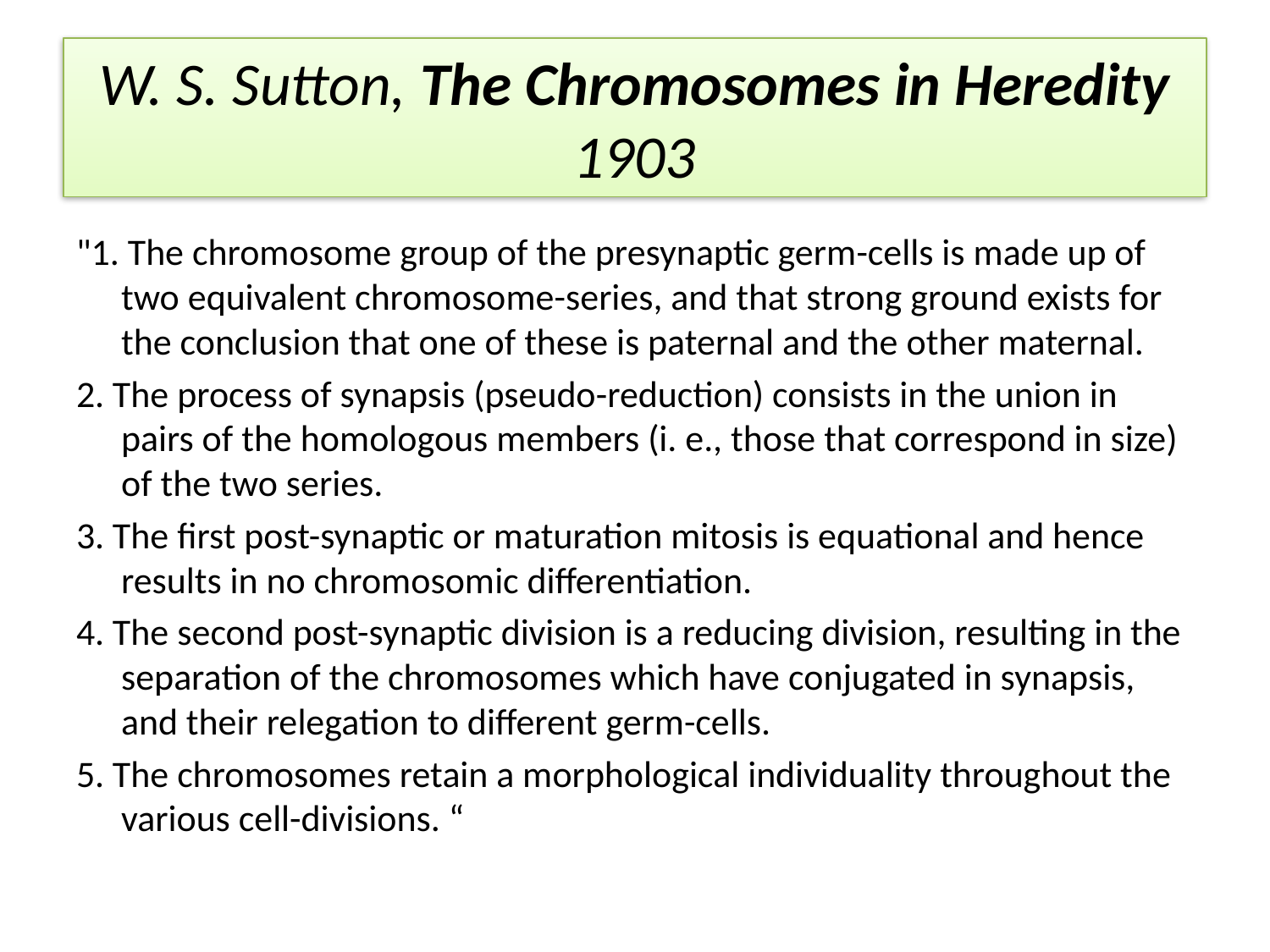

# W. S. Sutton, The Chromosomes in Heredity 1903
"1. The chromosome group of the presynaptic germ-cells is made up of two equivalent chromosome-series, and that strong ground exists for the conclusion that one of these is paternal and the other maternal.
2. The process of synapsis (pseudo-reduction) consists in the union in pairs of the homologous members (i. e., those that correspond in size) of the two series.
3. The first post-synaptic or maturation mitosis is equational and hence results in no chromosomic differentiation.
4. The second post-synaptic division is a reducing division, resulting in the separation of the chromosomes which have conjugated in synapsis, and their relegation to different germ-cells.
5. The chromosomes retain a morphological individuality throughout the various cell-divisions. “